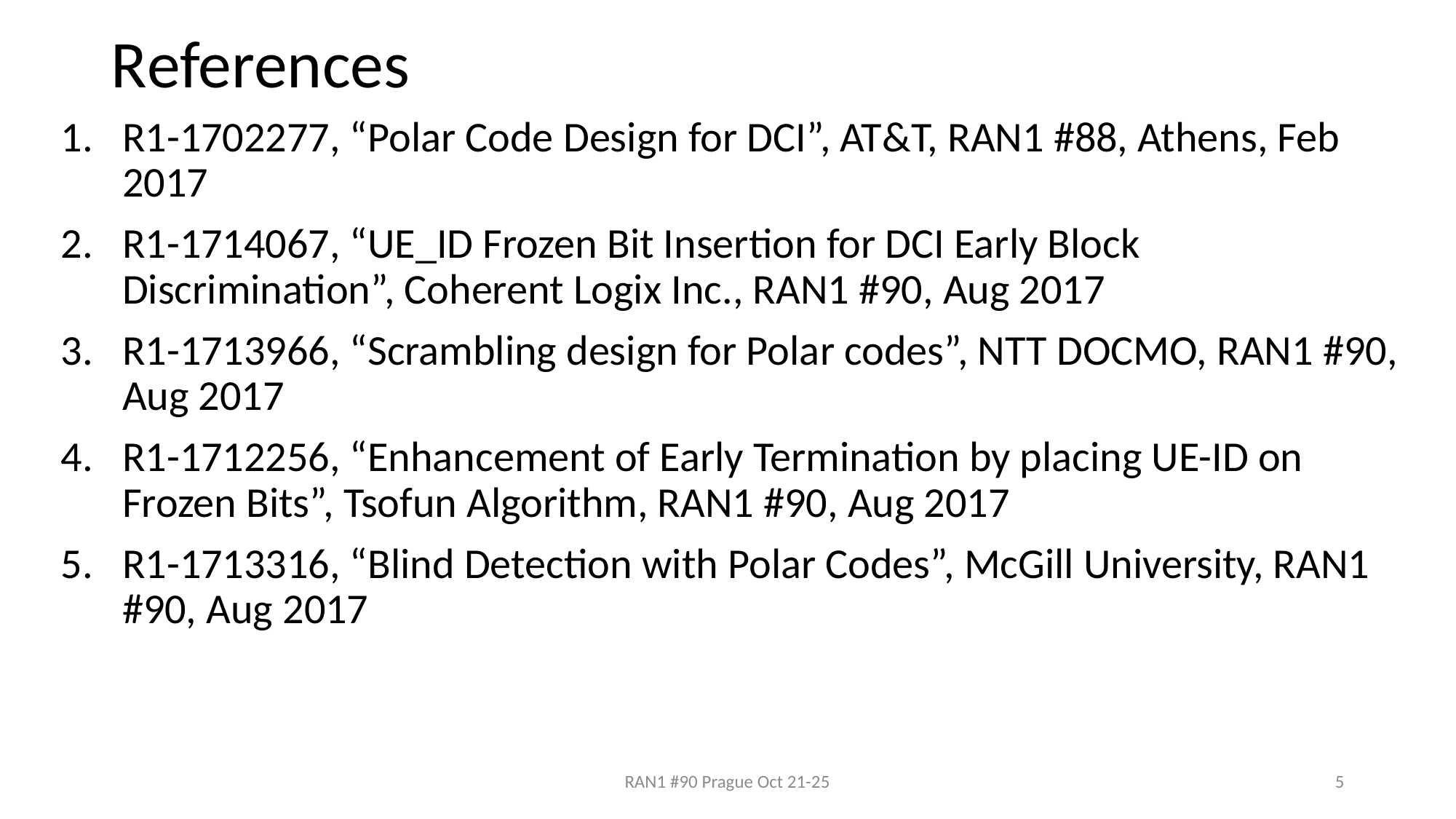

# References
R1-1702277, “Polar Code Design for DCI”, AT&T, RAN1 #88, Athens, Feb 2017
R1-1714067, “UE_ID Frozen Bit Insertion for DCI Early Block Discrimination”, Coherent Logix Inc., RAN1 #90, Aug 2017
R1-1713966, “Scrambling design for Polar codes”, NTT DOCMO, RAN1 #90, Aug 2017
R1-1712256, “Enhancement of Early Termination by placing UE-ID on Frozen Bits”, Tsofun Algorithm, RAN1 #90, Aug 2017
R1-1713316, “Blind Detection with Polar Codes”, McGill University, RAN1 #90, Aug 2017

RAN1 #90 Prague Oct 21-25
5